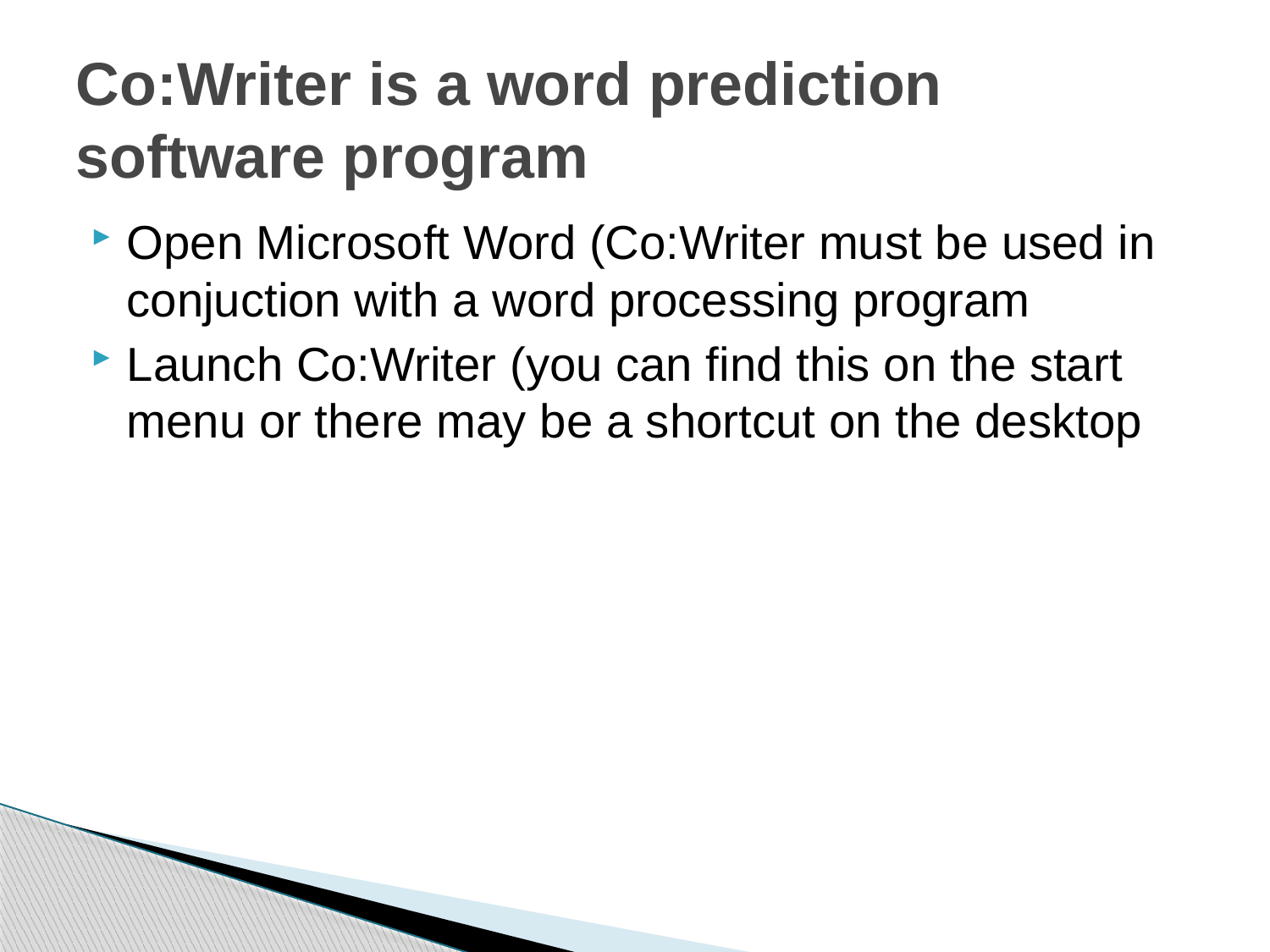

# Co:Writer is a word prediction software program
Open Microsoft Word (Co:Writer must be used in conjuction with a word processing program
Launch Co:Writer (you can find this on the start menu or there may be a shortcut on the desktop